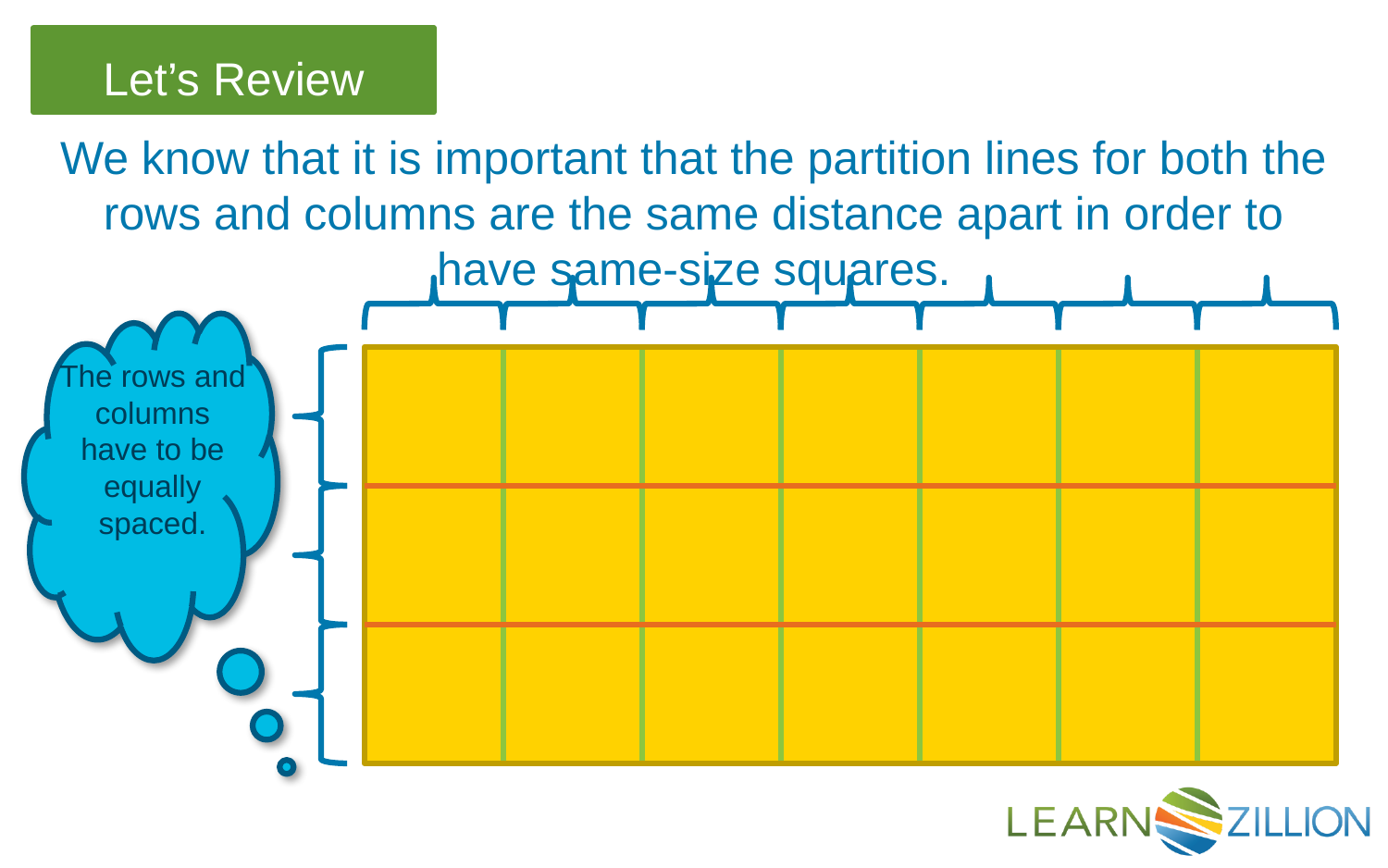

We know that it is important that the partition lines for both the rows and columns are the same distance apart in order to have same-size squares.

The rows and columns have to be equally spaced.